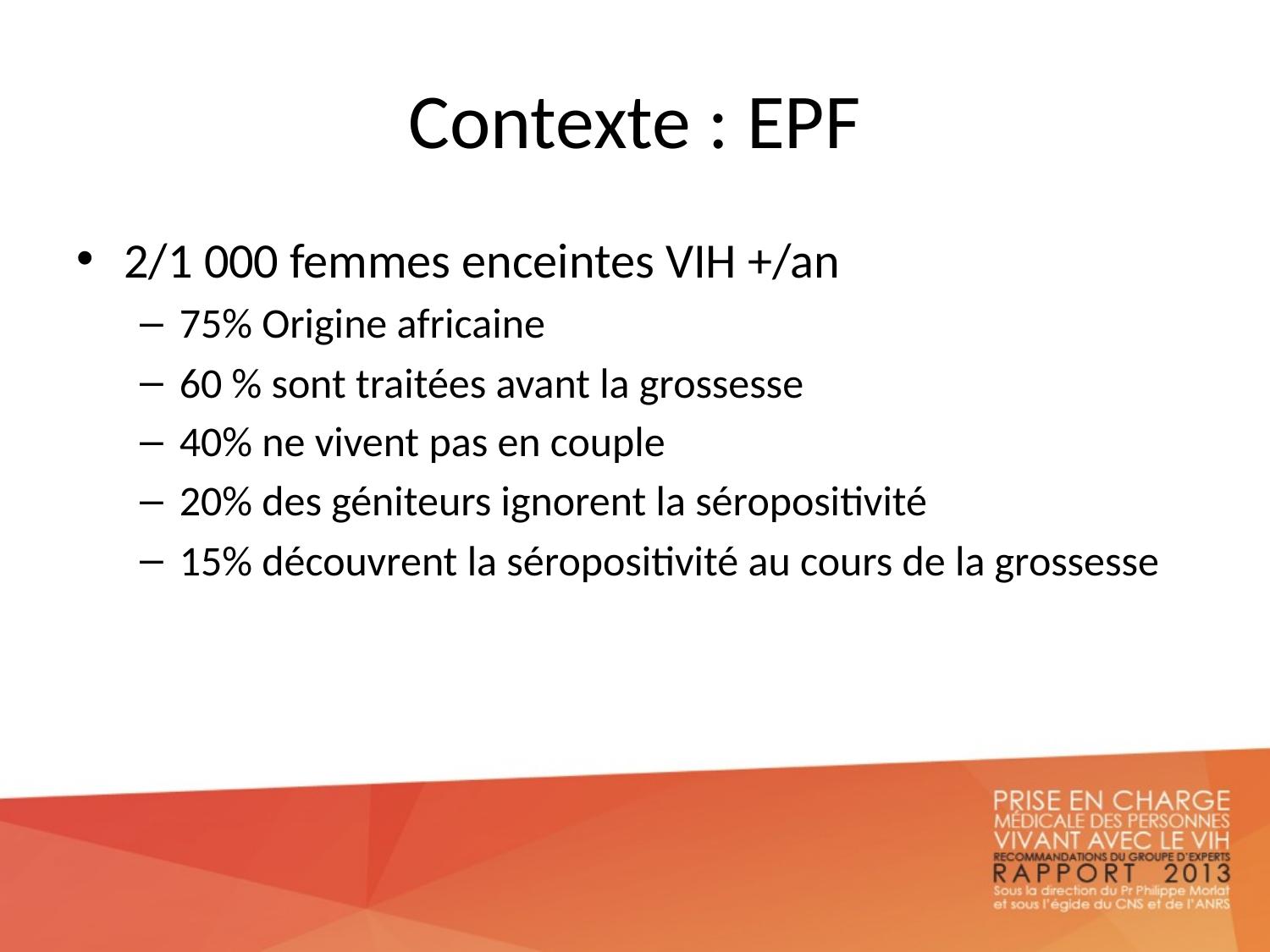

# Contexte : EPF
2/1 000 femmes enceintes VIH +/an
75% Origine africaine
60 % sont traitées avant la grossesse
40% ne vivent pas en couple
20% des géniteurs ignorent la séropositivité
15% découvrent la séropositivité au cours de la grossesse